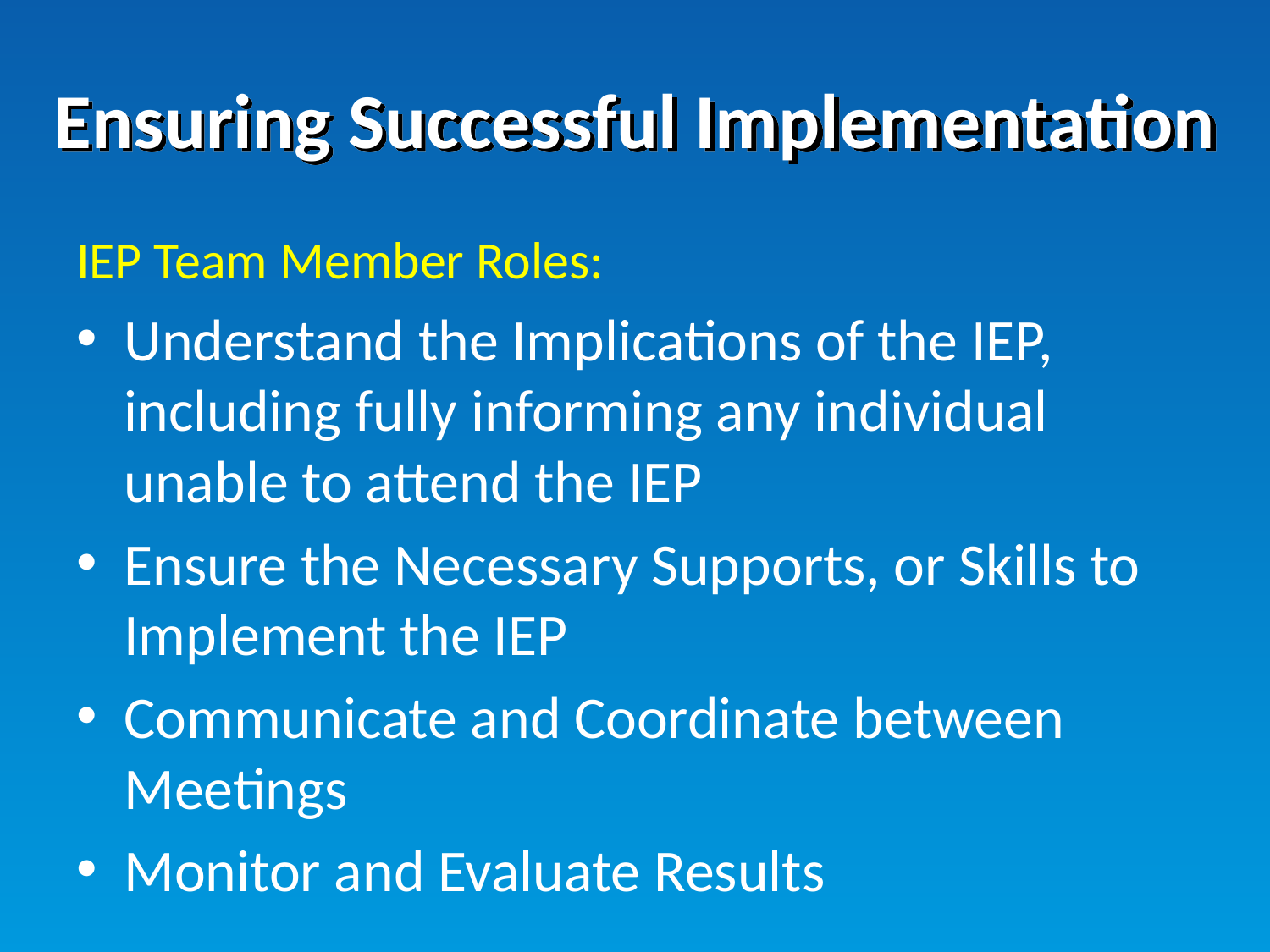

# Ensuring Successful Implementation
IEP Team Member Roles:
Understand the Implications of the IEP, including fully informing any individual unable to attend the IEP
Ensure the Necessary Supports, or Skills to Implement the IEP
Communicate and Coordinate between Meetings
Monitor and Evaluate Results